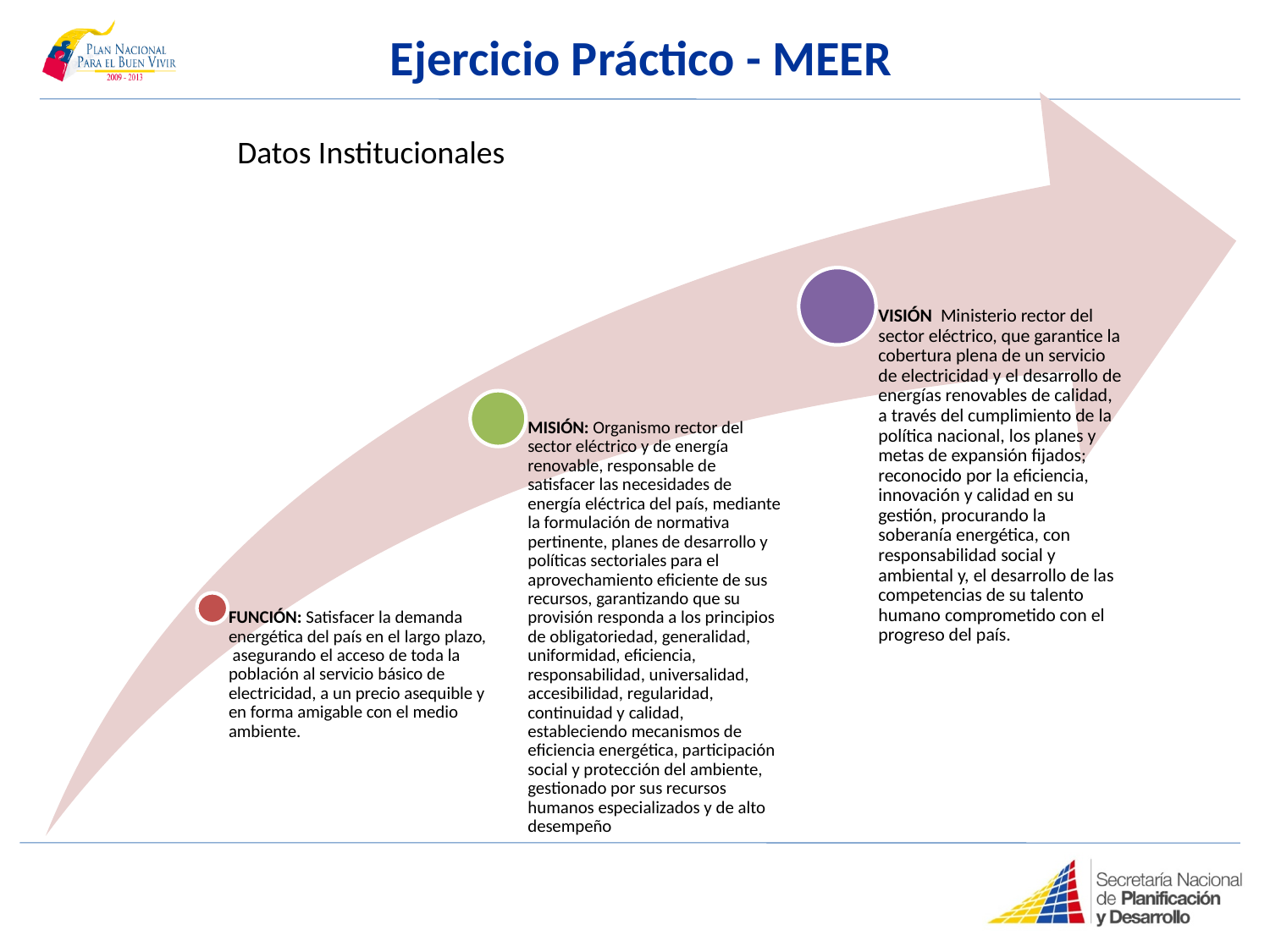

Ejercicio Práctico - MEER
FUNCIÓN: Satisfacer la demanda energética del país en el largo plazo,  asegurando el acceso de toda la población al servicio básico de electricidad, a un precio asequible y en forma amigable con el medio ambiente.
MISIÓN: Organismo rector del sector eléctrico y de energía renovable, responsable de satisfacer las necesidades de energía eléctrica del país, mediante la formulación de normativa pertinente, planes de desarrollo y políticas sectoriales para el aprovechamiento eficiente de sus recursos, garantizando que su provisión responda a los principios de obligatoriedad, generalidad, uniformidad, eficiencia, responsabilidad, universalidad, accesibilidad, regularidad, continuidad y calidad, estableciendo mecanismos de eficiencia energética, participación social y protección del ambiente, gestionado por sus recursos humanos especializados y de alto desempeño

VISIÓN  Ministerio rector del sector eléctrico, que garantice la cobertura plena de un servicio de electricidad y el desarrollo de energías renovables de calidad, a través del cumplimiento de la política nacional, los planes y metas de expansión fijados; reconocido por la eficiencia, innovación y calidad en su gestión, procurando la soberanía energética, con responsabilidad social y ambiental y, el desarrollo de las competencias de su talento humano comprometido con el progreso del país.
Datos Institucionales